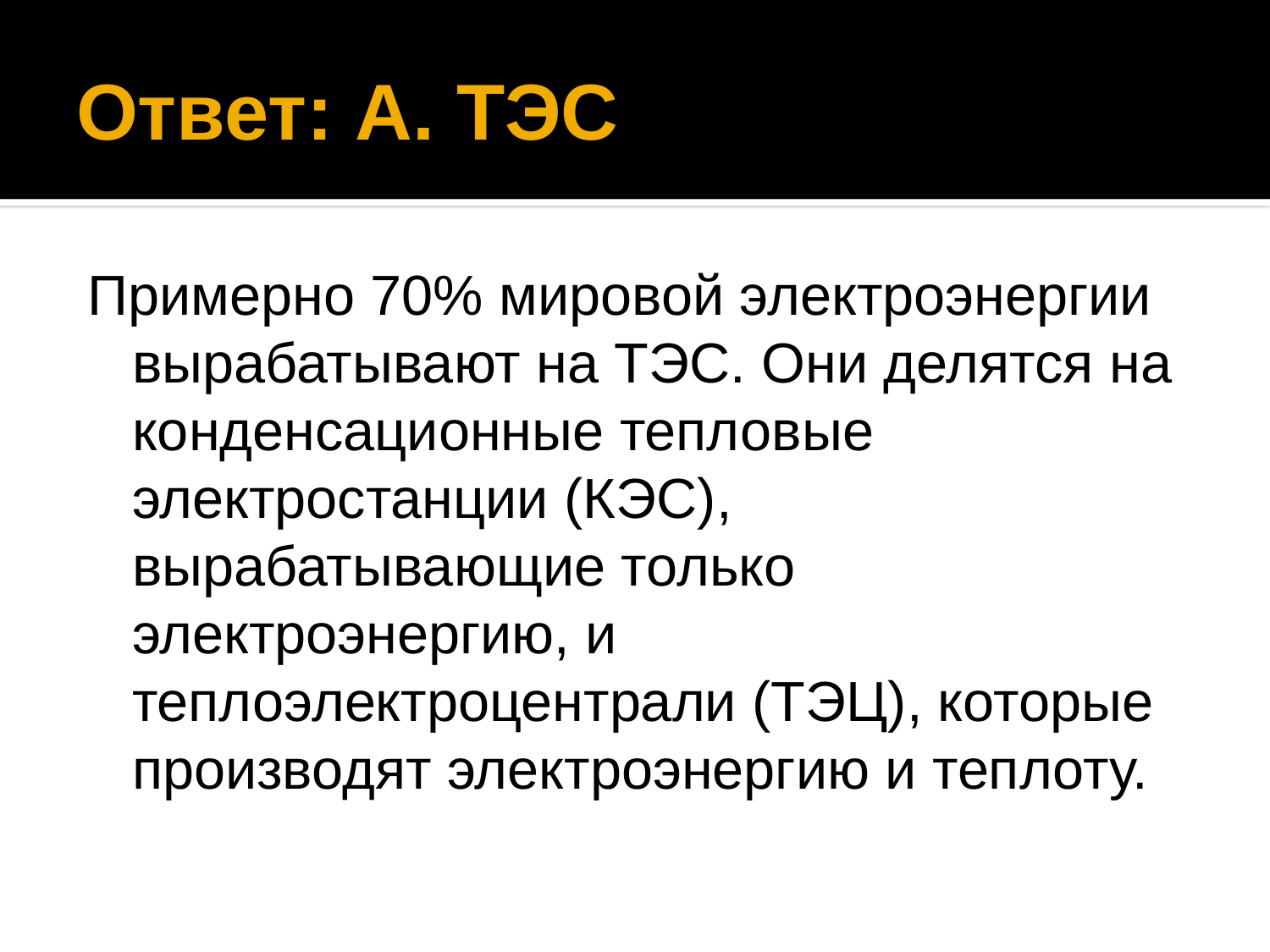

# Ответ: А. ТЭС
Примерно 70% мировой электроэнергии вырабатывают на ТЭС. Они делятся на конденсационные тепловые электростанции (КЭС), вырабатывающие только электроэнергию, и теплоэлектроцентрали (ТЭЦ), которые производят электроэнергию и теплоту.